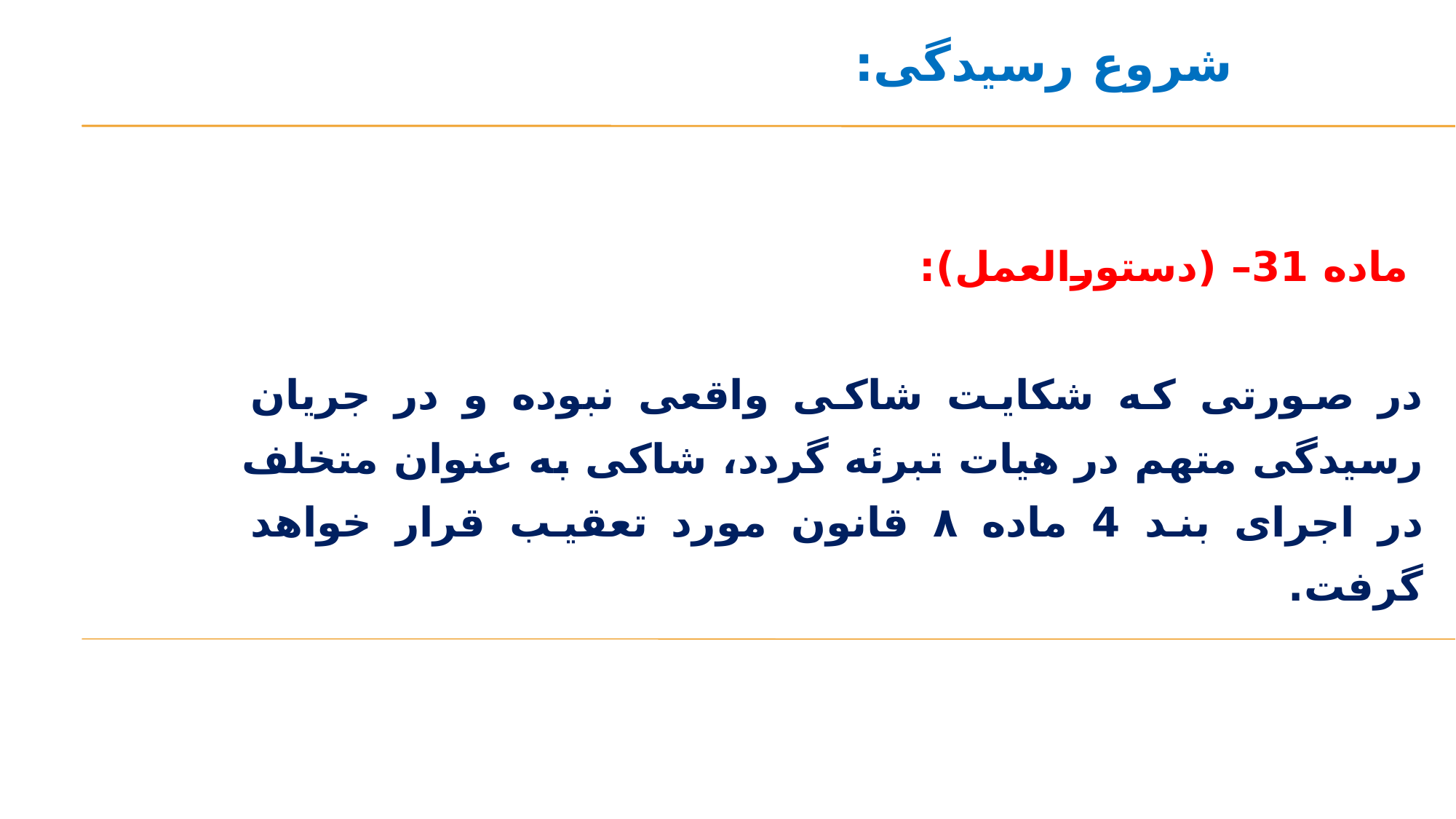

شروع رسیدگی:
‌ ماده 31– (دستورالعمل):

در صورتی که شکایت شاکی واقعی نبوده و در جریان رسیدگی متهم در هیات تبرئه گردد، شاکی به عنوان متخلف در اجرای بند 4 ماده ۸ قانون مورد تعقیب قرار خواهد گرفت.